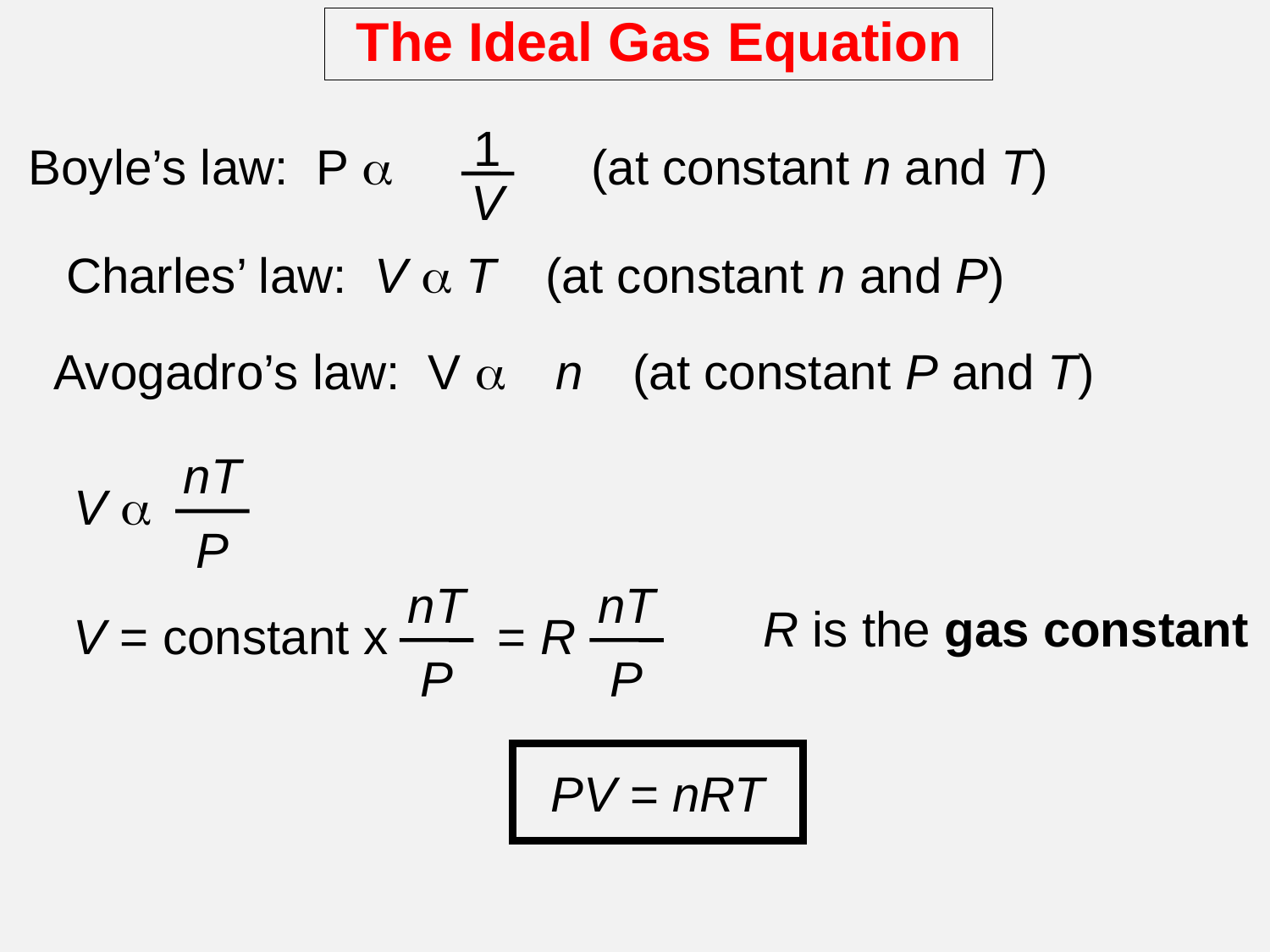

The Ideal Gas Equation
1
V

Boyle’s law:  P α        (at constant n and T)
Charles’ law:  V α T  (at constant n and P)
Avogadro’s law:  V α  n  (at constant P and T)
nT

P
V α
nT

P
nT

P
V = constant x        = R
R is the gas constant
PV = nRT